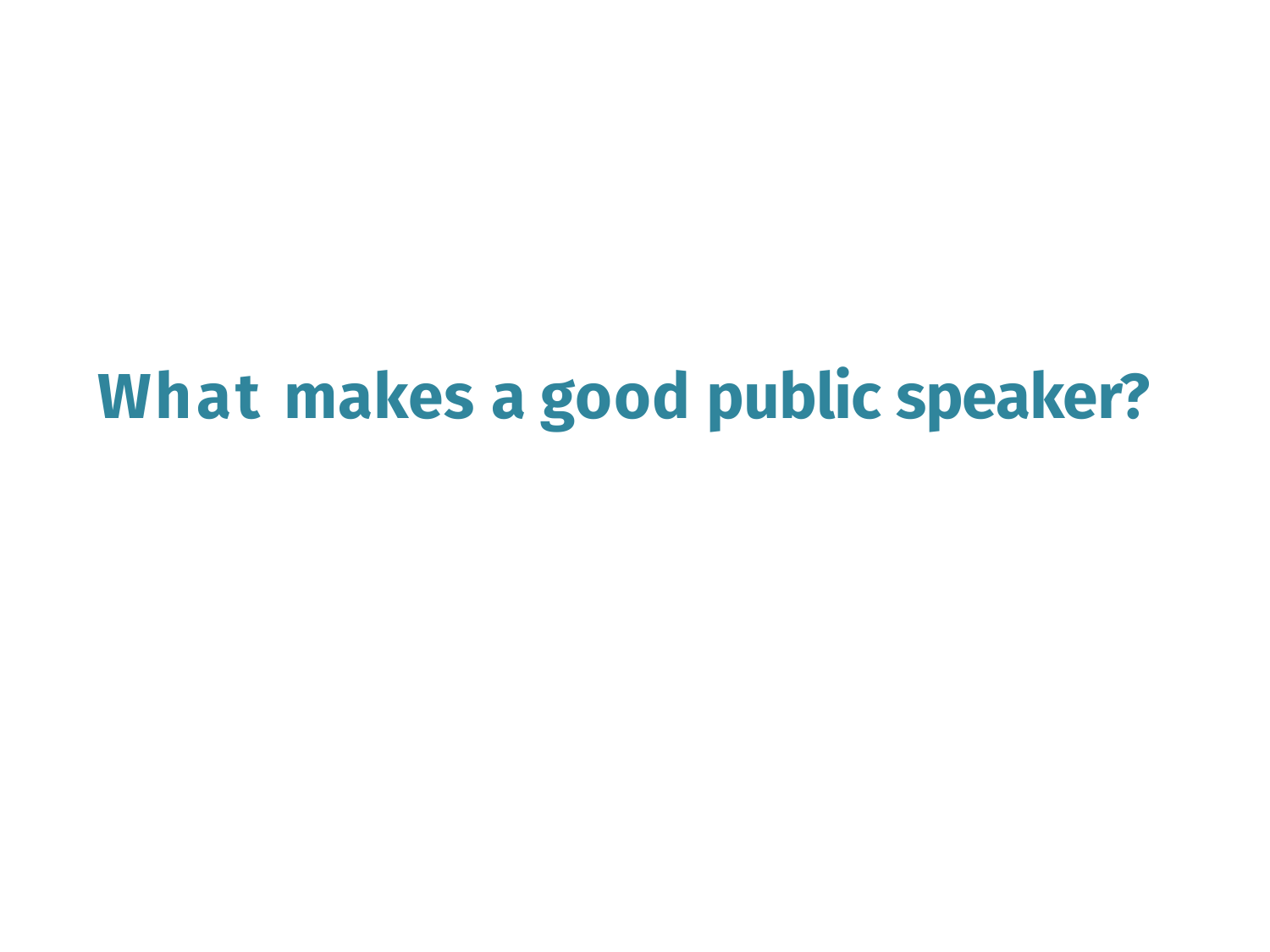

# What makes a good public speaker?